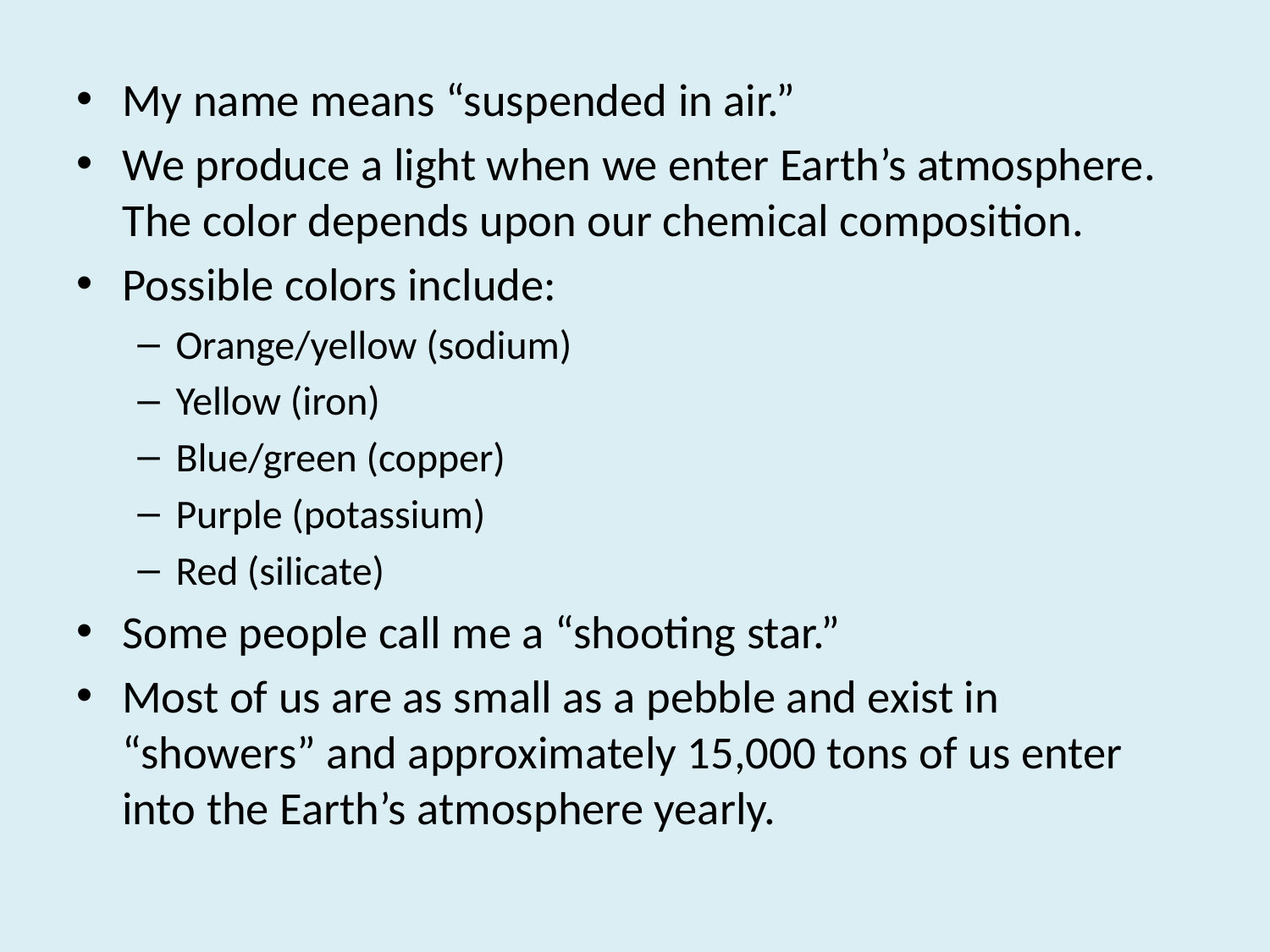

My name means “suspended in air.”
We produce a light when we enter Earth’s atmosphere. The color depends upon our chemical composition.
Possible colors include:
Orange/yellow (sodium)
Yellow (iron)
Blue/green (copper)
Purple (potassium)
Red (silicate)
Some people call me a “shooting star.”
Most of us are as small as a pebble and exist in “showers” and approximately 15,000 tons of us enter into the Earth’s atmosphere yearly.